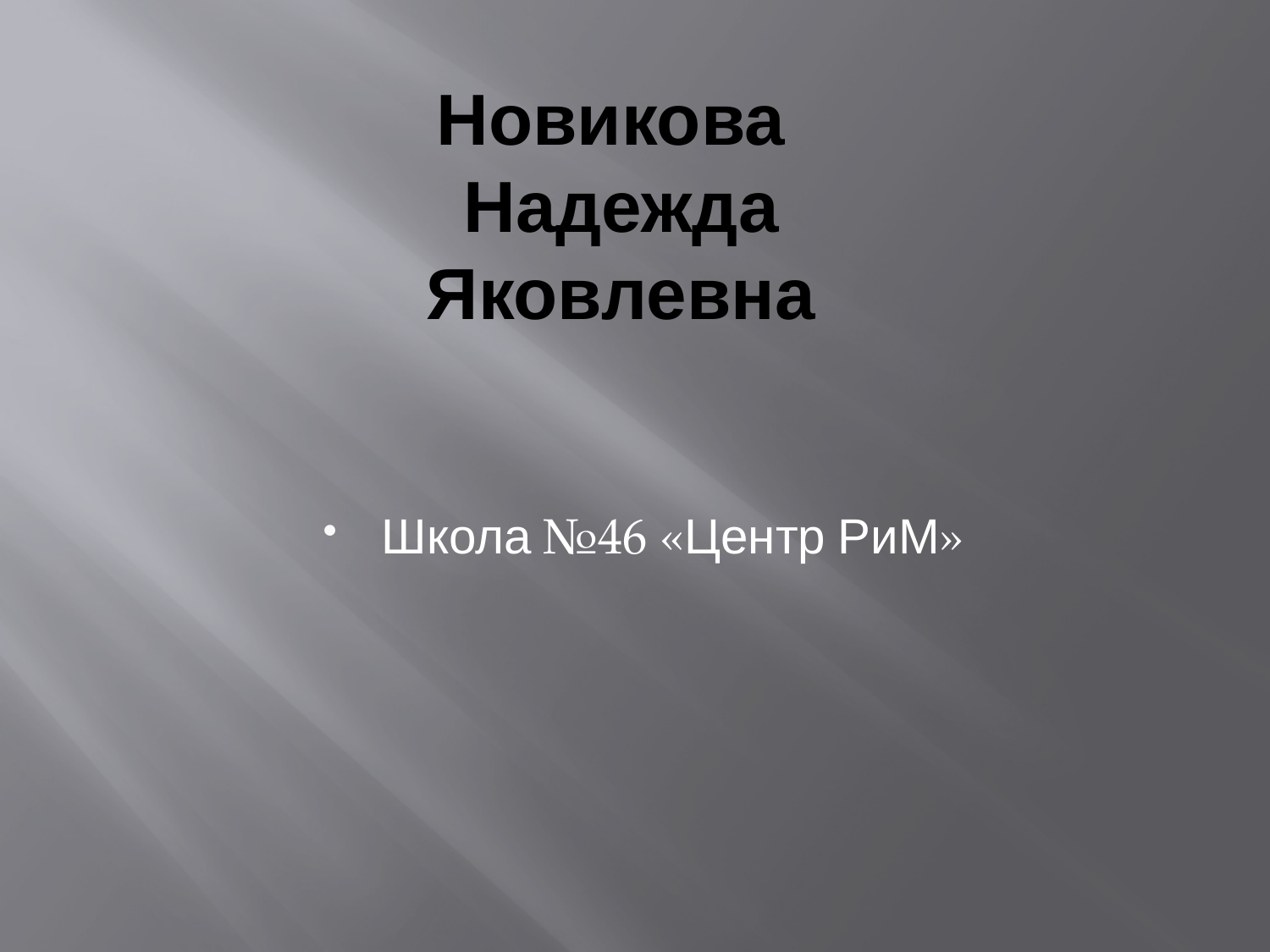

# Новикова Надежда Яковлевна

Школа №46 «Центр РиМ»